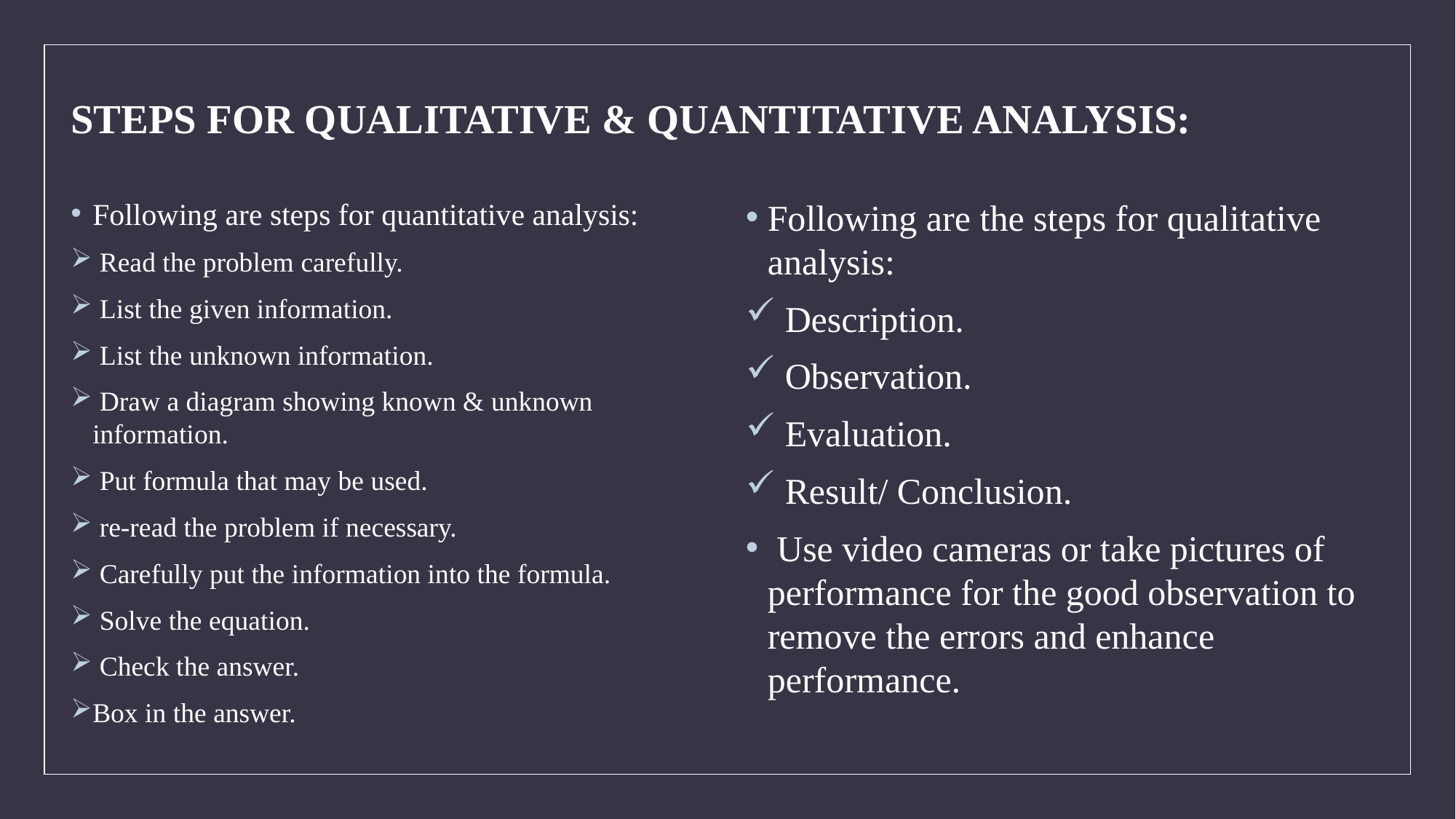

# STEPS FOR QUALITATIVE & QUANTITATIVE ANALYSIS:
Following are steps for quantitative analysis:
 Read the problem carefully.
 List the given information.
 List the unknown information.
 Draw a diagram showing known & unknown information.
 Put formula that may be used.
 re-read the problem if necessary.
 Carefully put the information into the formula.
 Solve the equation.
 Check the answer.
Box in the answer.
Following are the steps for qualitative analysis:
 Description.
 Observation.
 Evaluation.
 Result/ Conclusion.
 Use video cameras or take pictures of performance for the good observation to remove the errors and enhance performance.